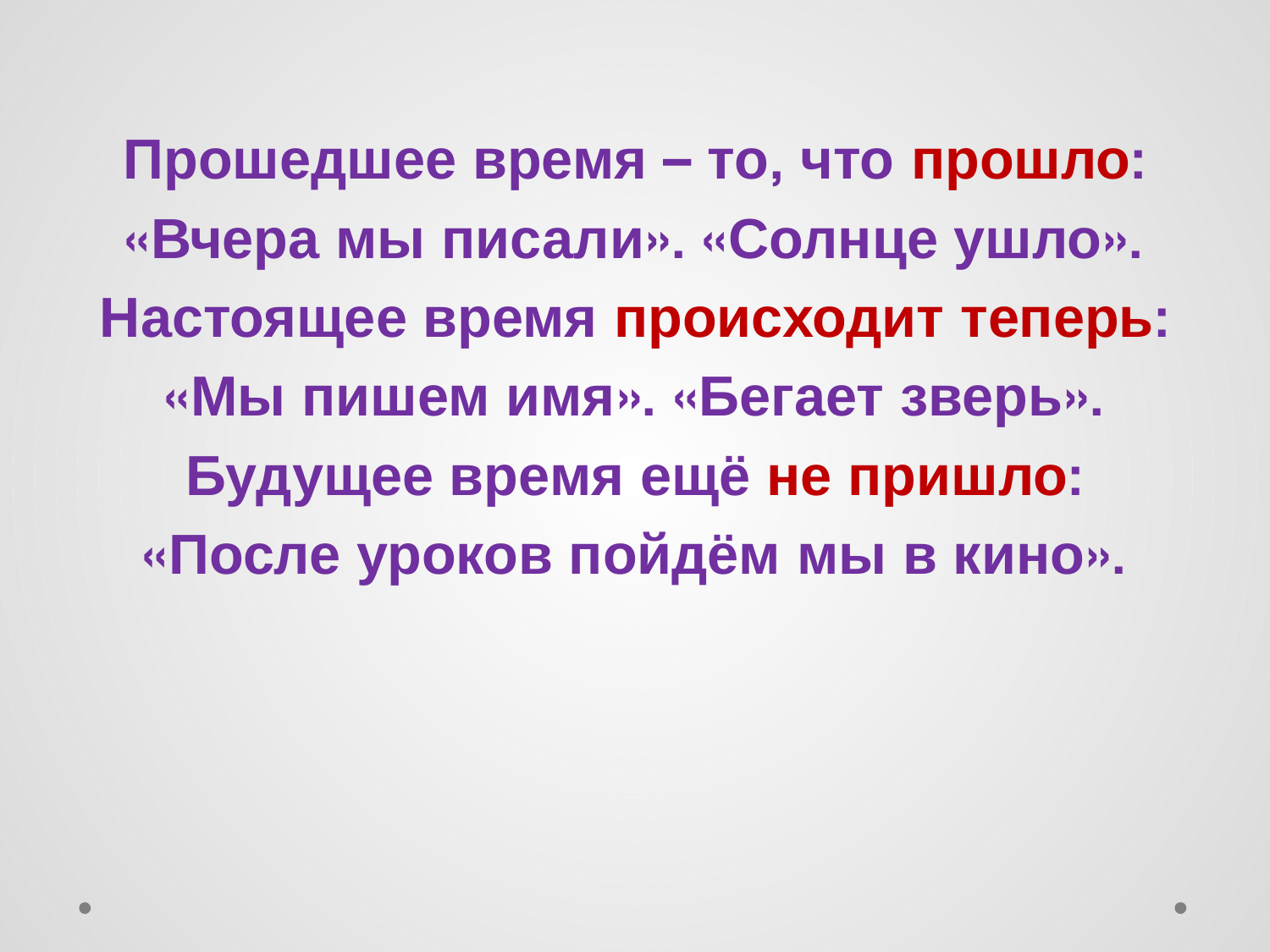

#
Прошедшее время – то, что прошло:
«Вчера мы писали». «Солнце ушло».
Настоящее время происходит теперь:
«Мы пишем имя». «Бегает зверь».
Будущее время ещё не пришло:
«После уроков пойдём мы в кино».